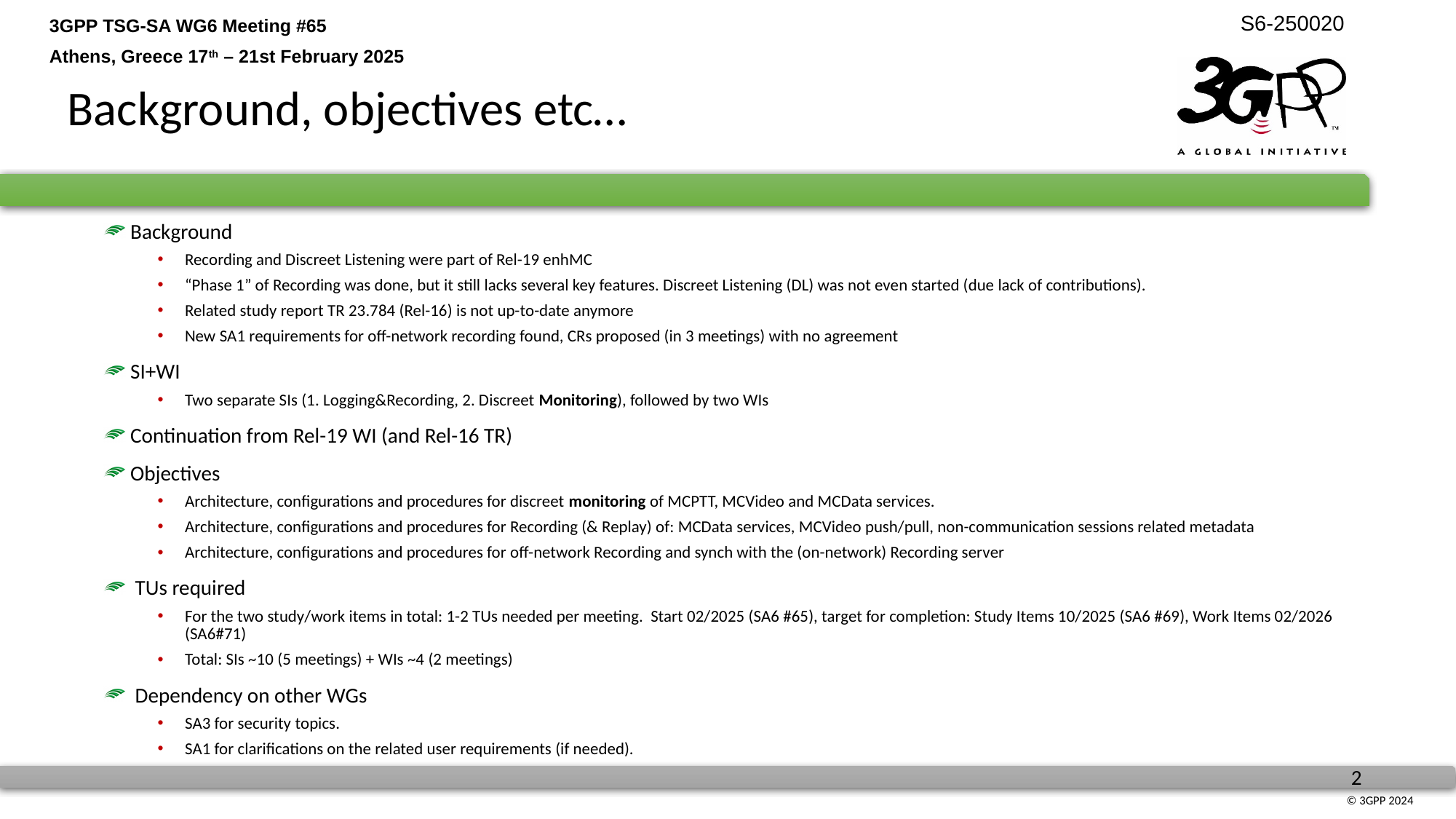

# Background, objectives etc…
Background
Recording and Discreet Listening were part of Rel-19 enhMC
“Phase 1” of Recording was done, but it still lacks several key features. Discreet Listening (DL) was not even started (due lack of contributions).
Related study report TR 23.784 (Rel-16) is not up-to-date anymore
New SA1 requirements for off-network recording found, CRs proposed (in 3 meetings) with no agreement
SI+WI
Two separate SIs (1. Logging&Recording, 2. Discreet Monitoring), followed by two WIs
Continuation from Rel-19 WI (and Rel-16 TR)
Objectives
Architecture, configurations and procedures for discreet monitoring of MCPTT, MCVideo and MCData services.
Architecture, configurations and procedures for Recording (& Replay) of: MCData services, MCVideo push/pull, non-communication sessions related metadata
Architecture, configurations and procedures for off-network Recording and synch with the (on-network) Recording server
 TUs required
For the two study/work items in total: 1-2 TUs needed per meeting.  Start 02/2025 (SA6 #65), target for completion: Study Items 10/2025 (SA6 #69), Work Items 02/2026 (SA6#71)
Total: SIs ~10 (5 meetings) + WIs ~4 (2 meetings)
 Dependency on other WGs
SA3 for security topics.
SA1 for clarifications on the related user requirements (if needed).